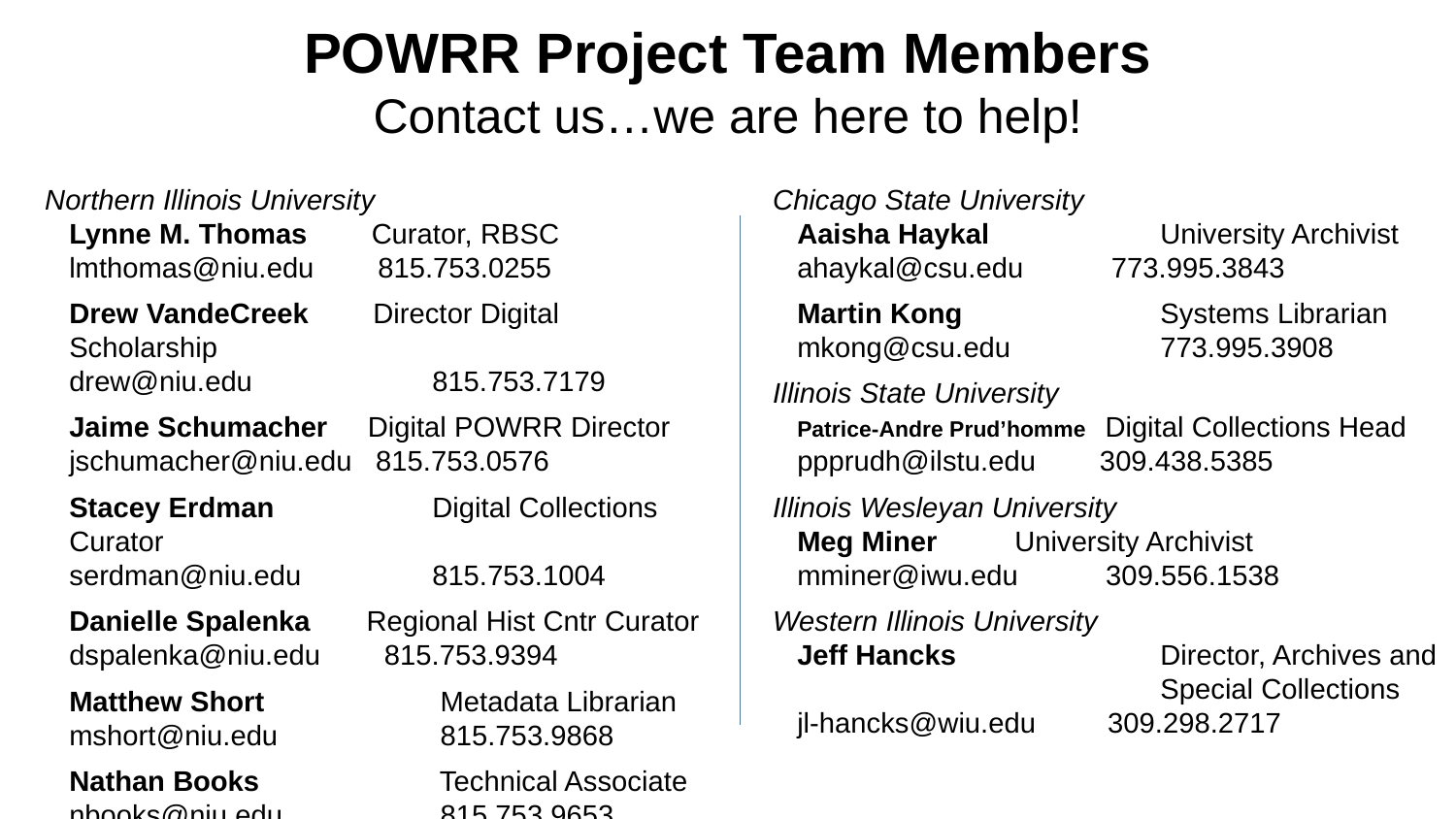

# POWRR Project Team Members Contact us…we are here to help!
Northern Illinois University
Lynne M. Thomas        Curator, RBSC
lmthomas@niu.edu        815.753.0255
	Drew VandeCreek        Director Digital Scholarship
drew@niu.edu 	         815.753.7179
	Jaime Schumacher     Digital POWRR Director
jschumacher@niu.edu   815.753.0576
	Stacey Erdman  	         Digital Collections Curator
serdman@niu.edu	         815.753.1004
	Danielle Spalenka       Regional Hist Cntr Curator
dspalenka@niu.edu        815.753.9394
	Matthew Short	          Metadata Librarian
mshort@niu.edu	          815.753.9868
	Nathan Books	          Technical Associate
nbooks@niu.edu	          815.753.9653
Chicago State University
Aaisha Haykal	         University Archivist
ahaykal@csu.edu           773.995.3843
	Martin Kong 	         Systems Librarian
mkong@csu.edu 	         773.995.3908
Illinois State University
Patrice-Andre Prud’homme   Digital Collections Head
ppprudh@ilstu.edu        309.438.5385
Illinois Wesleyan University
Meg Miner	         University Archivist
mminer@iwu.edu           309.556.1538
Western Illinois University
Jeff Hancks	         Director, Archives and
		         Special Collections
jl-hancks@wiu.edu         309.298.2717